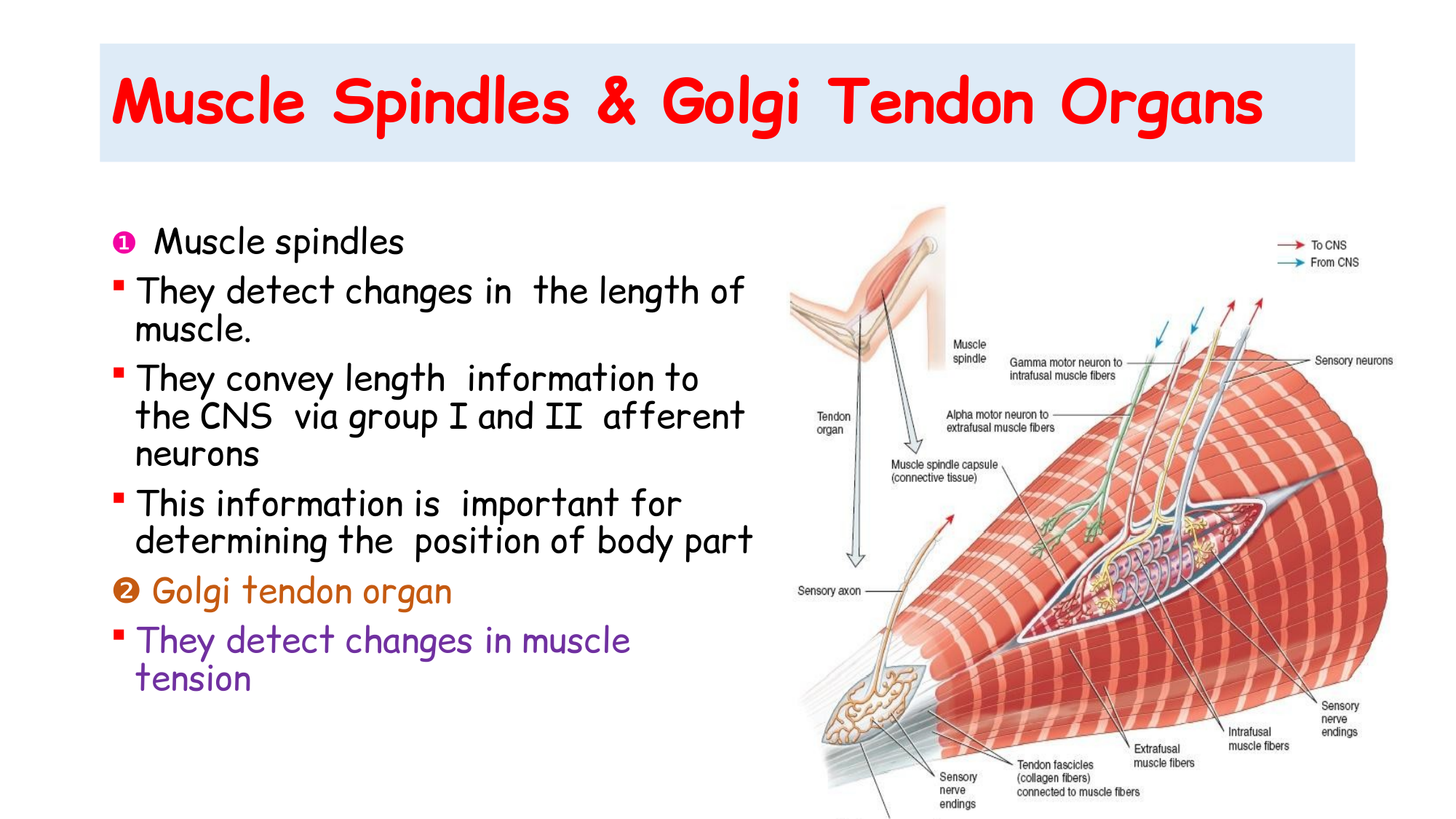

# Muscle Spindles & Golgi Tendon Organs

❶Muscle spindles
They detect changes in  the length of muscle.
They convey length  information to the CNS  via group I and II  afferent neurons
This information is  important for  determining the  position of body part
❷ Golgi tendon organ
They detect changes in muscle tension